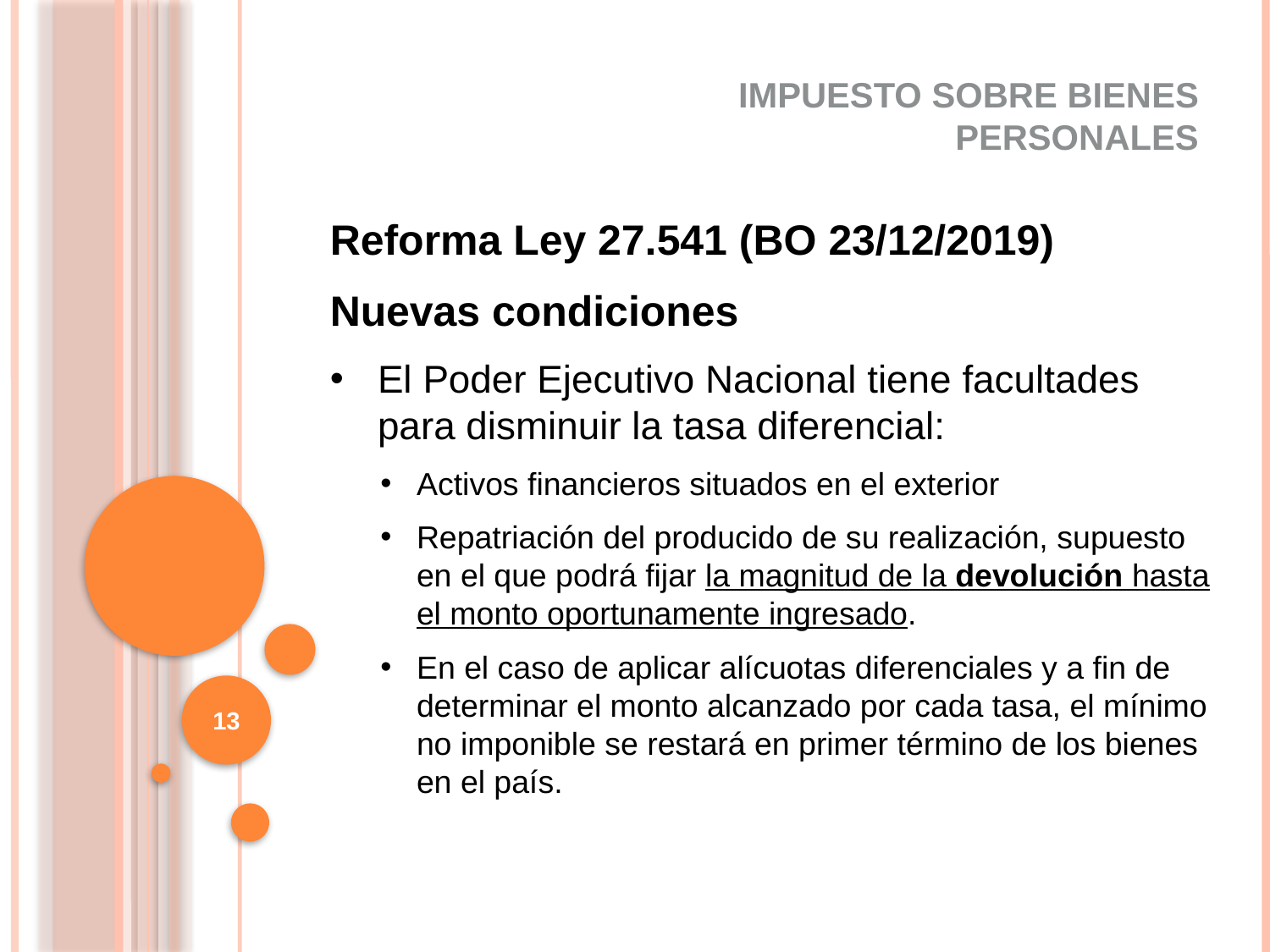

IMPUESTO SOBRE BIENES PERSONALES
Reforma Ley 27.541 (BO 23/12/2019)
Nuevas condiciones
El Poder Ejecutivo Nacional tiene facultades para disminuir la tasa diferencial:
Activos financieros situados en el exterior
Repatriación del producido de su realización, supuesto en el que podrá fijar la magnitud de la devolución hasta el monto oportunamente ingresado.
En el caso de aplicar alícuotas diferenciales y a fin de determinar el monto alcanzado por cada tasa, el mínimo no imponible se restará en primer término de los bienes en el país.
13